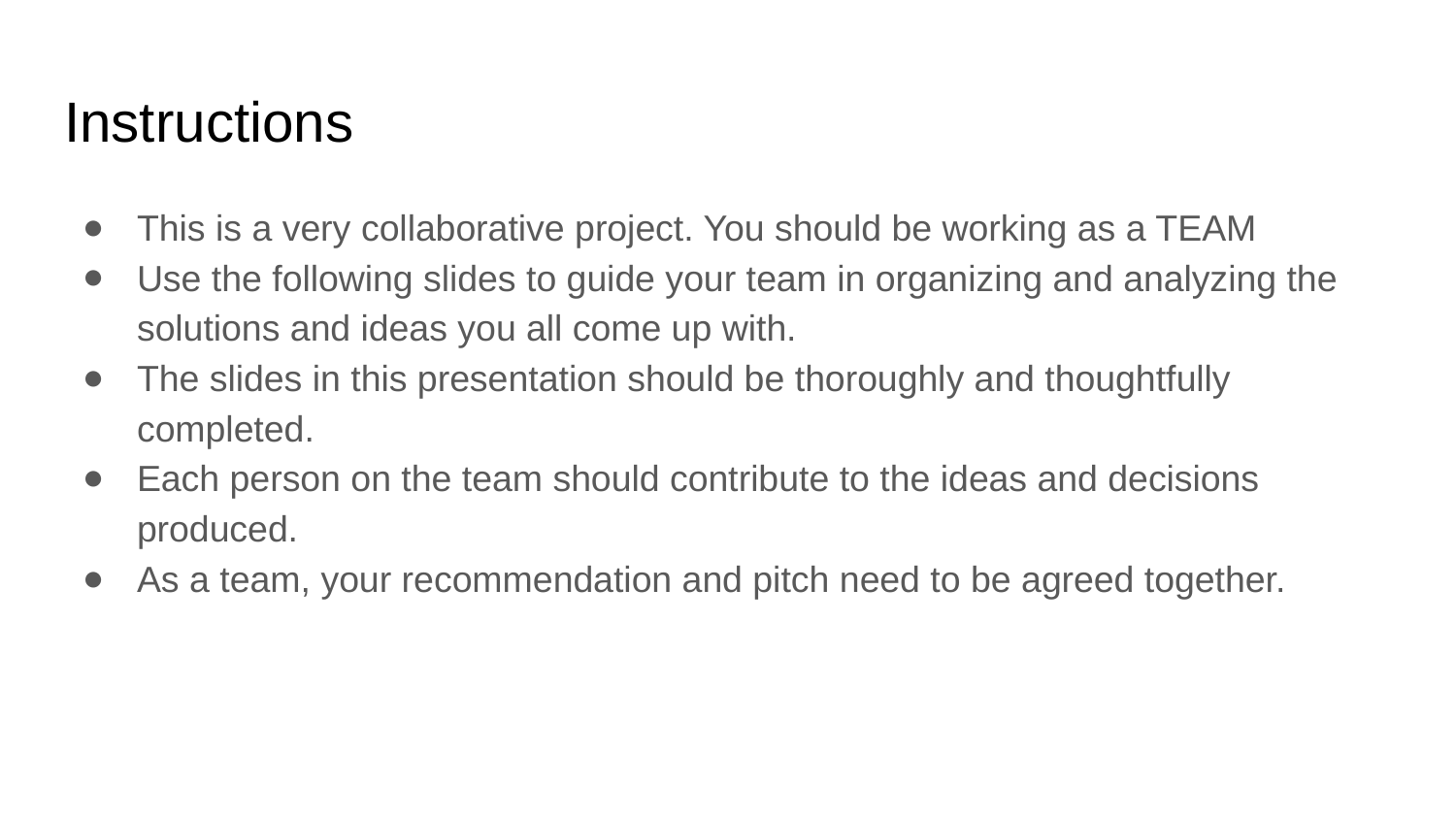

# Instructions
This is a very collaborative project. You should be working as a TEAM
Use the following slides to guide your team in organizing and analyzing the solutions and ideas you all come up with.
The slides in this presentation should be thoroughly and thoughtfully completed.
Each person on the team should contribute to the ideas and decisions produced.
As a team, your recommendation and pitch need to be agreed together.